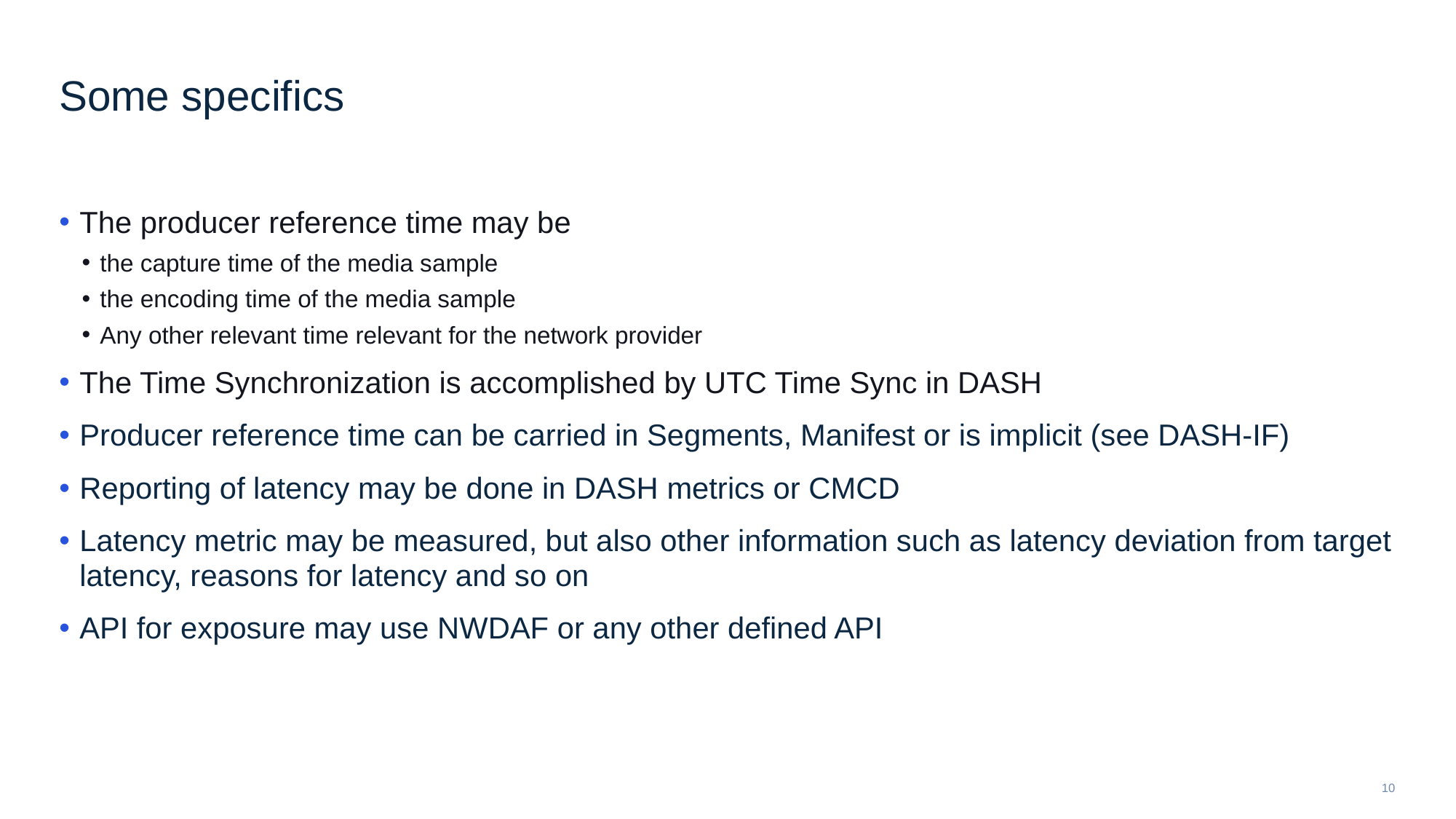

# Some specifics

The producer reference time may be
the capture time of the media sample
the encoding time of the media sample
Any other relevant time relevant for the network provider
The Time Synchronization is accomplished by UTC Time Sync in DASH
Producer reference time can be carried in Segments, Manifest or is implicit (see DASH-IF)
Reporting of latency may be done in DASH metrics or CMCD
Latency metric may be measured, but also other information such as latency deviation from target latency, reasons for latency and so on
API for exposure may use NWDAF or any other defined API